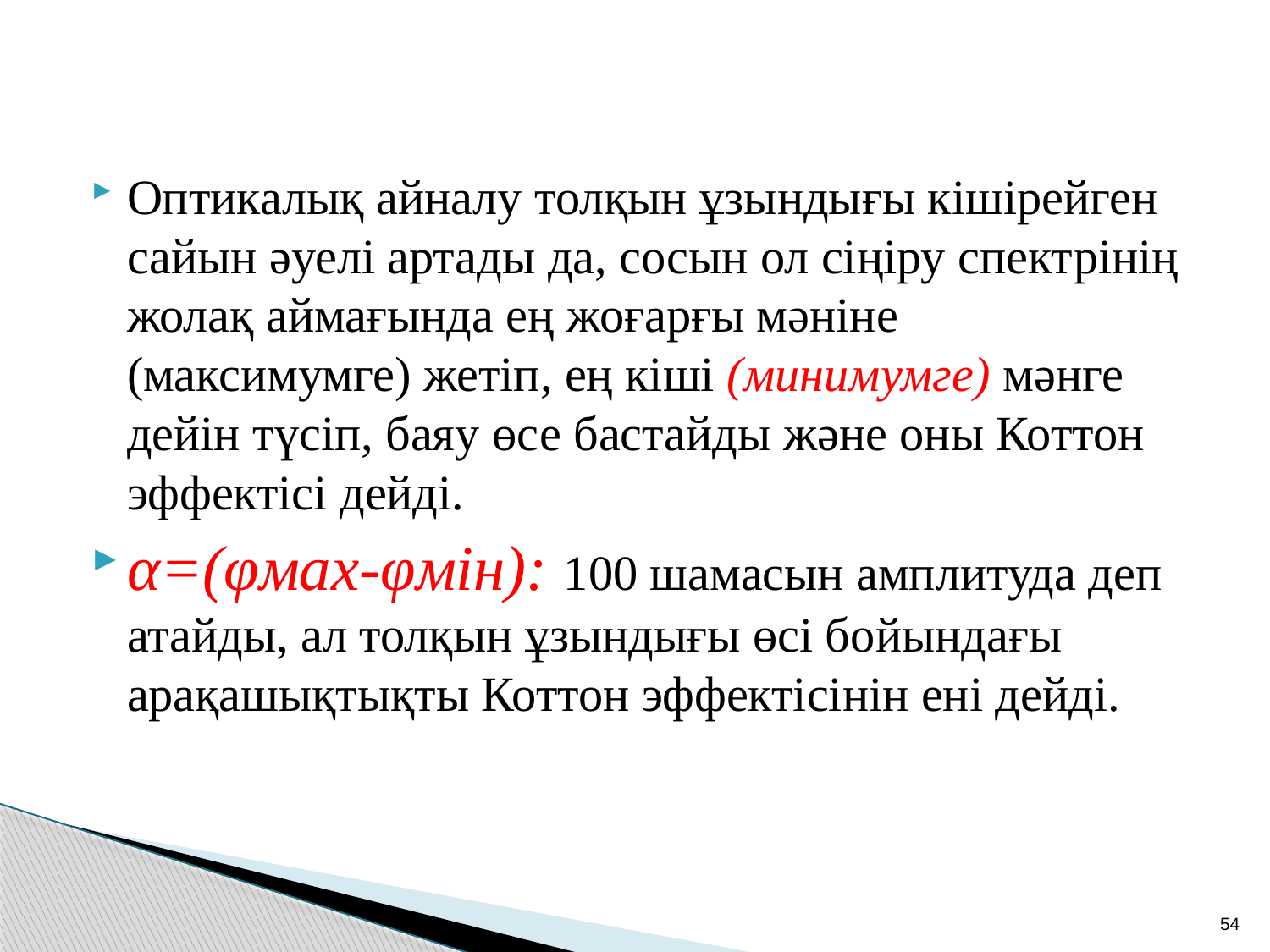

Оптикалық айналу толқын ұзындығы кішірейген сайын әуелі артады да, сосын ол сіңіру спектрінің жолақ аймағында ең жоғарғы мәніне (максимумге) жетіп, ең кіші (минимумге) мәнге дейін түсіп, баяу өсе бастайды және оны Коттон эффектісі дейді.
α=(φмах-φмін): 100 шамасын амплитуда деп атайды, ал толқын ұзындығы өсі бойындағы арақашықтықты Коттон эффектісінін ені дейді.
54